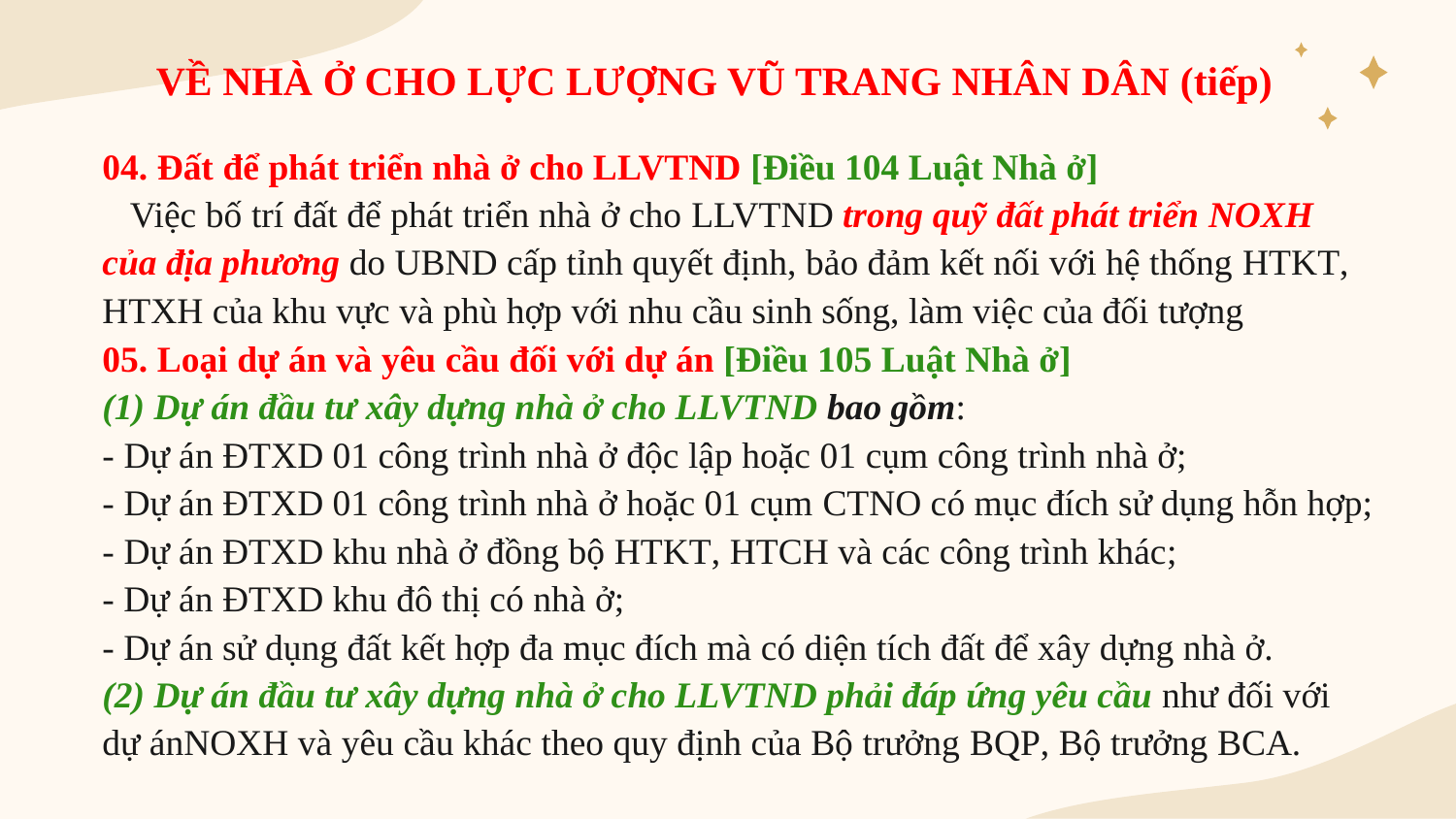

VỀ NHÀ Ở CHO LỰC LƯỢNG VŨ TRANG NHÂN DÂN (tiếp)

04. Đất để phát triển nhà ở cho LLVTND [Điều 104 Luật Nhà ở]
   Việc bố trí đất để phát triển nhà ở cho LLVTND trong quỹ đất phát triển NOXH của địa phương do UBND cấp tỉnh quyết định, bảo đảm kết nối với hệ thống HTKT, HTXH của khu vực và phù hợp với nhu cầu sinh sống, làm việc của đối tượng
05. Loại dự án và yêu cầu đối với dự án [Điều 105 Luật Nhà ở]
(1) Dự án đầu tư xây dựng nhà ở cho LLVTND bao gồm:
- Dự án ĐTXD 01 công trình nhà ở độc lập hoặc 01 cụm công trình nhà ở;
- Dự án ĐTXD 01 công trình nhà ở hoặc 01 cụm CTNO có mục đích sử dụng hỗn hợp;
- Dự án ĐTXD khu nhà ở đồng bộ HTKT, HTCH và các công trình khác;
- Dự án ĐTXD khu đô thị có nhà ở;
- Dự án sử dụng đất kết hợp đa mục đích mà có diện tích đất để xây dựng nhà ở.
(2) Dự án đầu tư xây dựng nhà ở cho LLVTND phải đáp ứng yêu cầu như đối với dự ánNOXH và yêu cầu khác theo quy định của Bộ trưởng BQP, Bộ trưởng BCA.